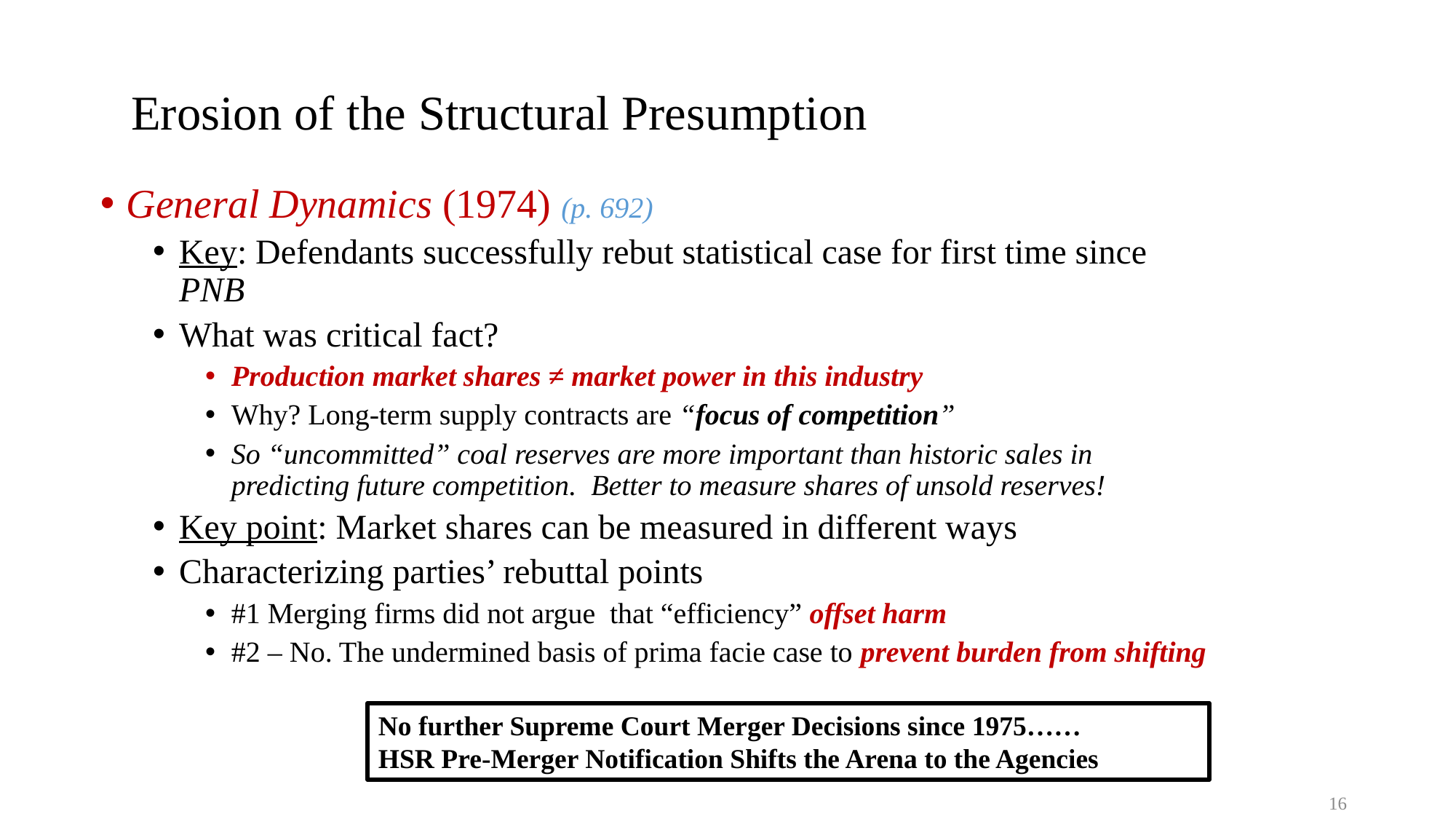

# Erosion of the Structural Presumption
General Dynamics (1974) (p. 692)
Key: Defendants successfully rebut statistical case for first time since PNB
What was critical fact?
Production market shares ≠ market power in this industry
Why? Long-term supply contracts are “focus of competition”
So “uncommitted” coal reserves are more important than historic sales in predicting future competition.  Better to measure shares of unsold reserves!
Key point: Market shares can be measured in different ways
Characterizing parties’ rebuttal points
#1 Merging firms did not argue  that “efficiency” offset harm
#2 – No. The undermined basis of prima facie case to prevent burden from shifting
No further Supreme Court Merger Decisions since 1975……
HSR Pre-Merger Notification Shifts the Arena to the Agencies
16